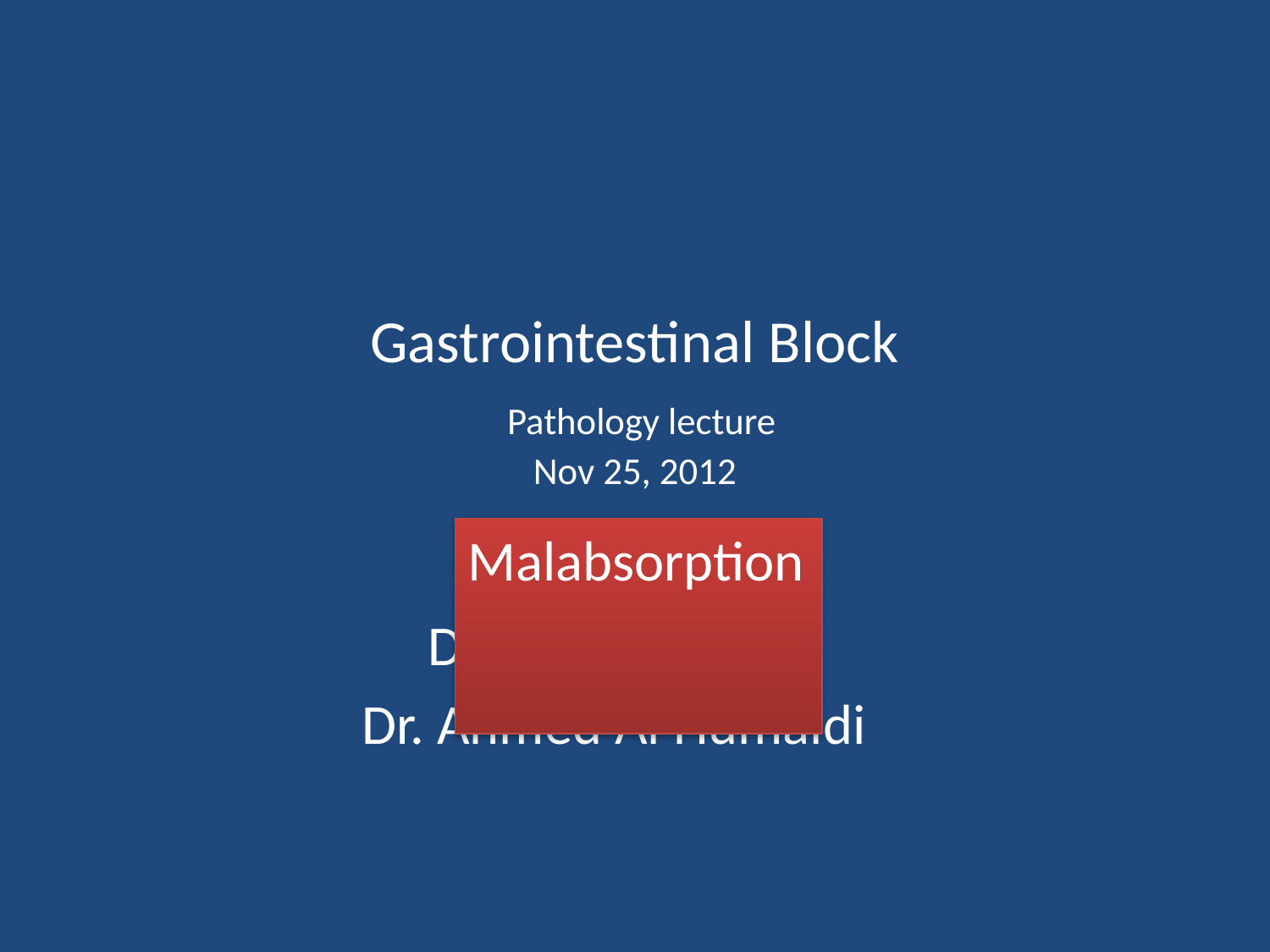

# Gastrointestinal Block Pathology lecture Nov 25, 2012
Malabsorption
Dr. Maha Arafah
Dr. Ahmed Al Humaidi